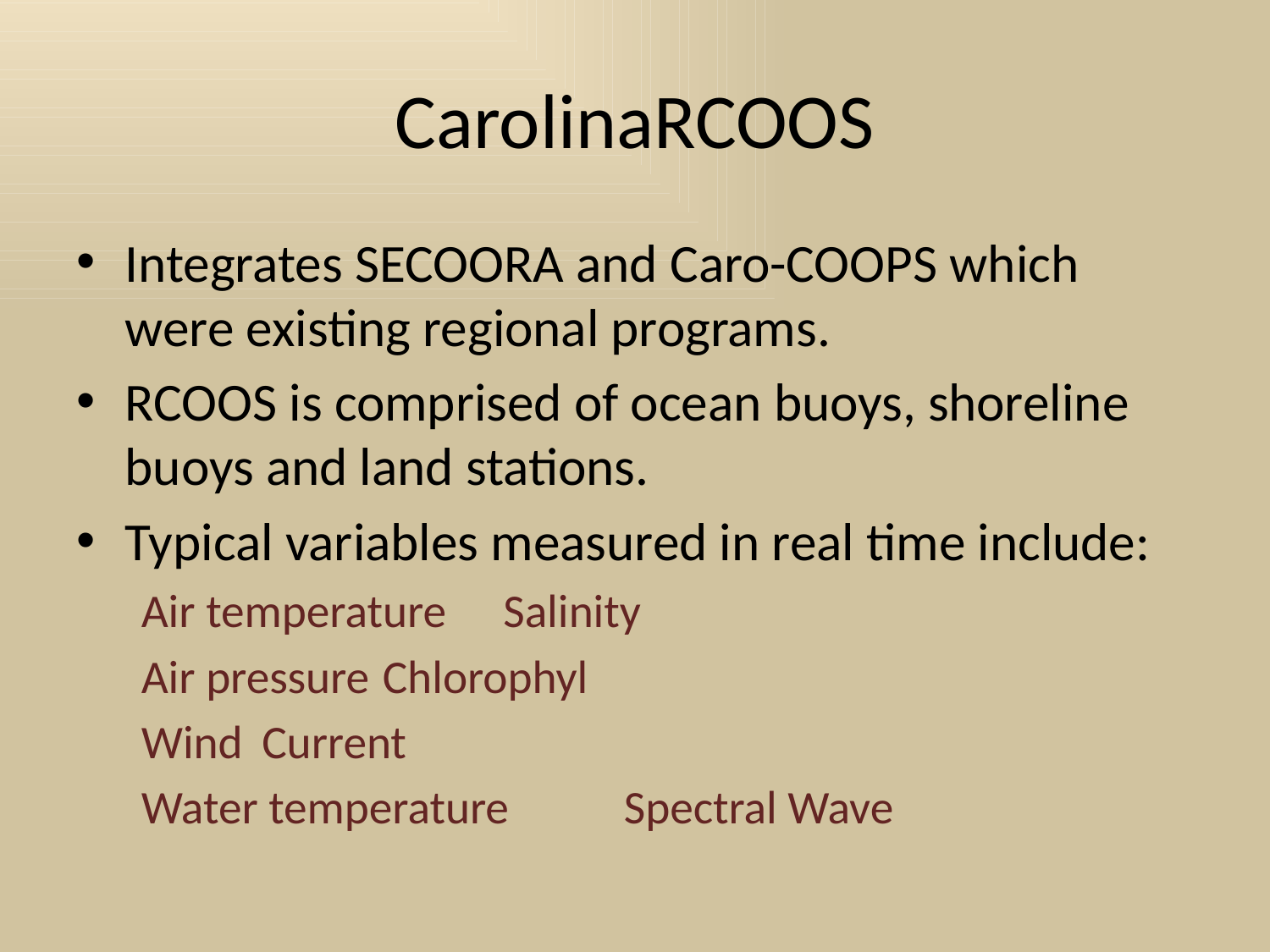

# CarolinaRCOOS
Integrates SECOORA and Caro-COOPS which were existing regional programs.
RCOOS is comprised of ocean buoys, shoreline buoys and land stations.
Typical variables measured in real time include:
Air temperature			Salinity
Air pressure			Chlorophyl
Wind				Current
Water temperature		Spectral Wave